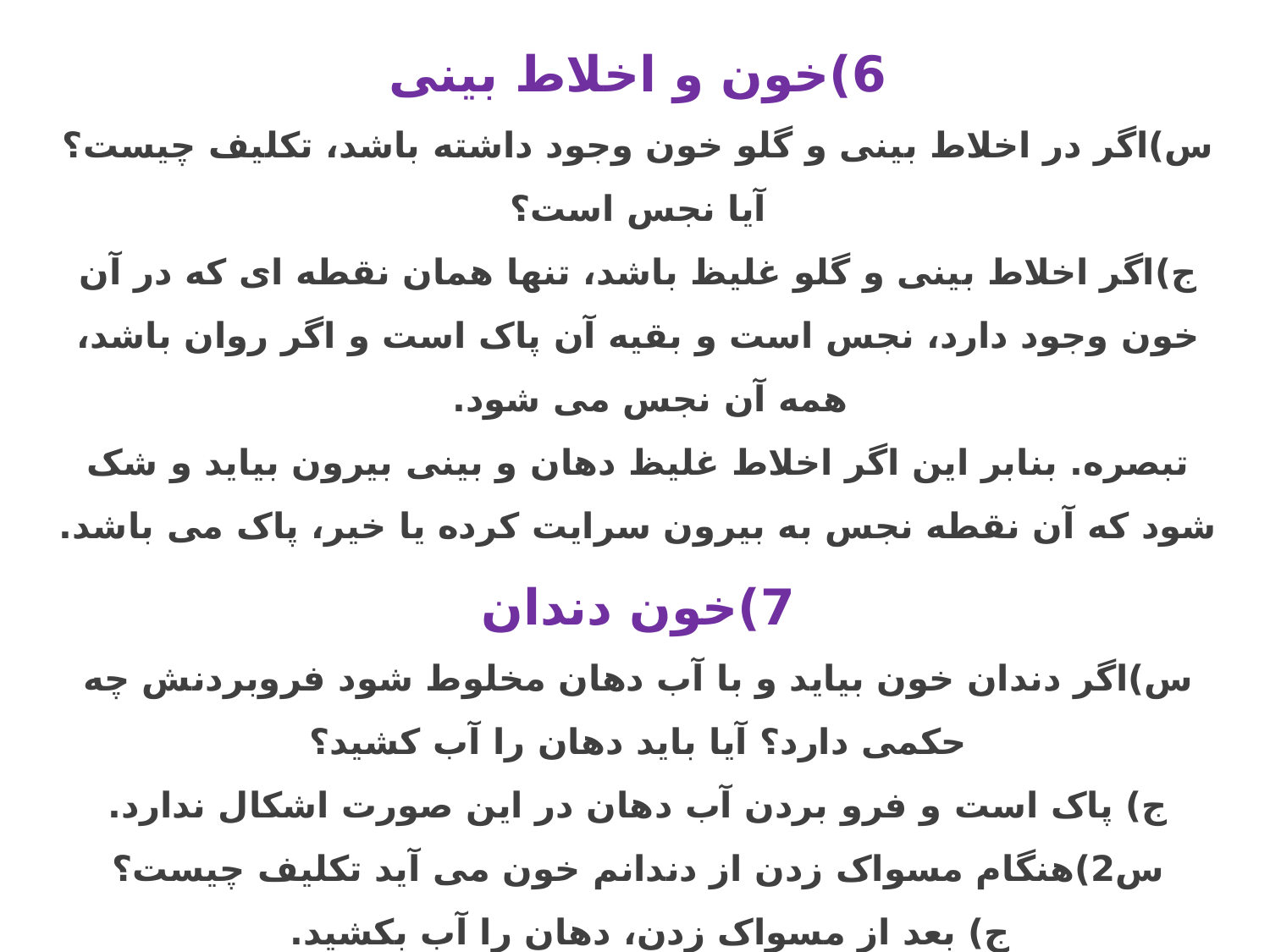

6)خون و اخلاط بینی
س)اگر در اخلاط بینی و گلو خون وجود داشته باشد، تکلیف چیست؟ آیا نجس است؟
ج)اگر اخلاط بینی و گلو غلیظ باشد، تنها همان نقطه ای که در آن خون وجود دارد، نجس است و بقیه آن پاک است و اگر روان باشد، همه آن نجس می شود.
تبصره. بنابر این اگر اخلاط غلیظ دهان و بینی بیرون بیاید و شک شود که آن نقطه نجس به بیرون سرایت کرده یا خیر، پاک می باشد.
7)خون دندان
س)اگر دندان خون بیاید و با آب دهان مخلوط شود فروبردنش چه حکمی دارد؟ آیا باید دهان را آب کشید؟
ج) پاک است و فرو بردن آب دهان در این صورت اشکال ندارد.
س2)هنگام مسواک زدن از دندانم خون می آید تکلیف چیست؟
ج) بعد از مسواک زدن، دهان را آب بکشید.